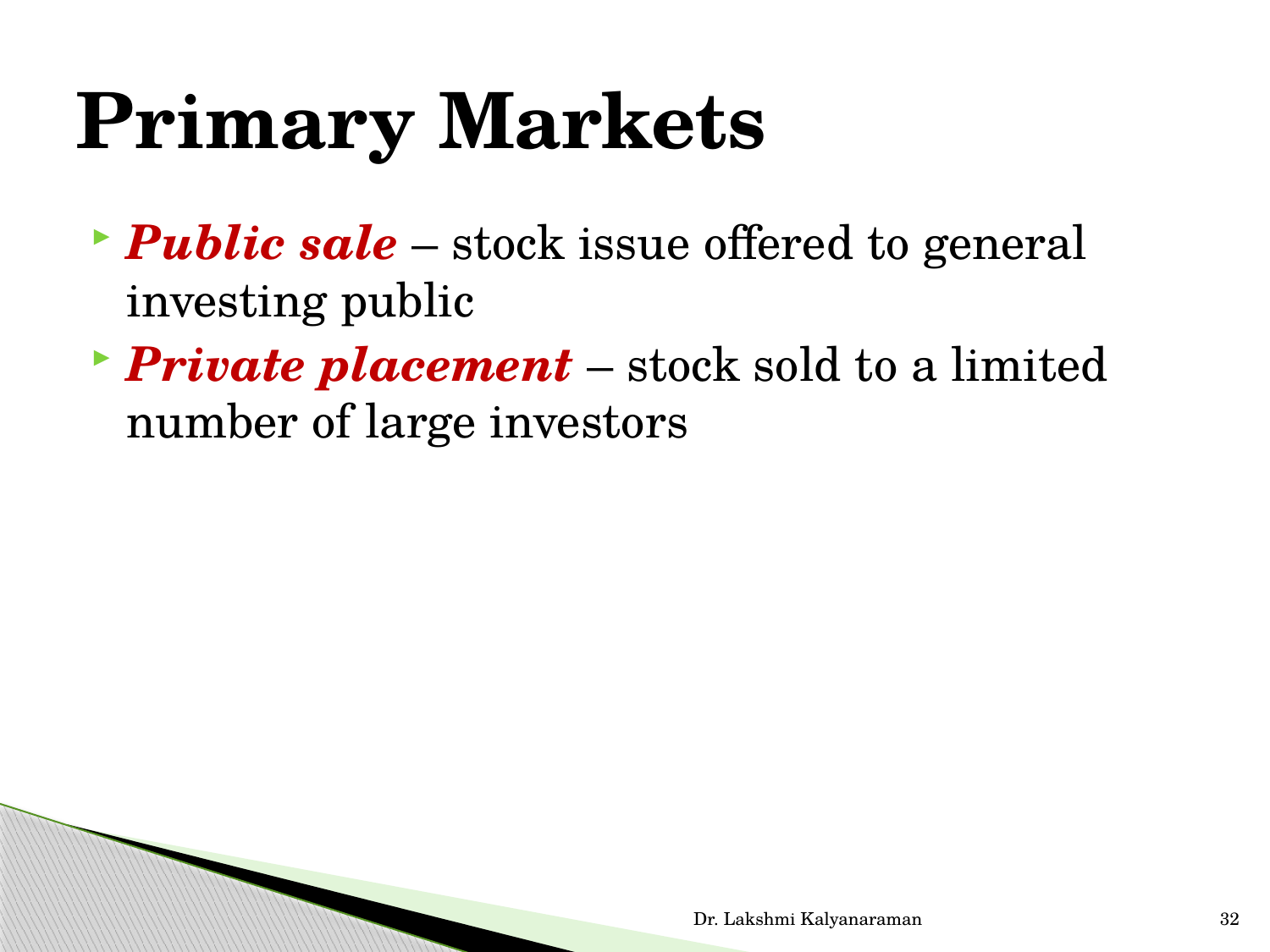

# Primary Markets
Public sale – stock issue offered to general investing public
Private placement – stock sold to a limited number of large investors
Dr. Lakshmi Kalyanaraman
32